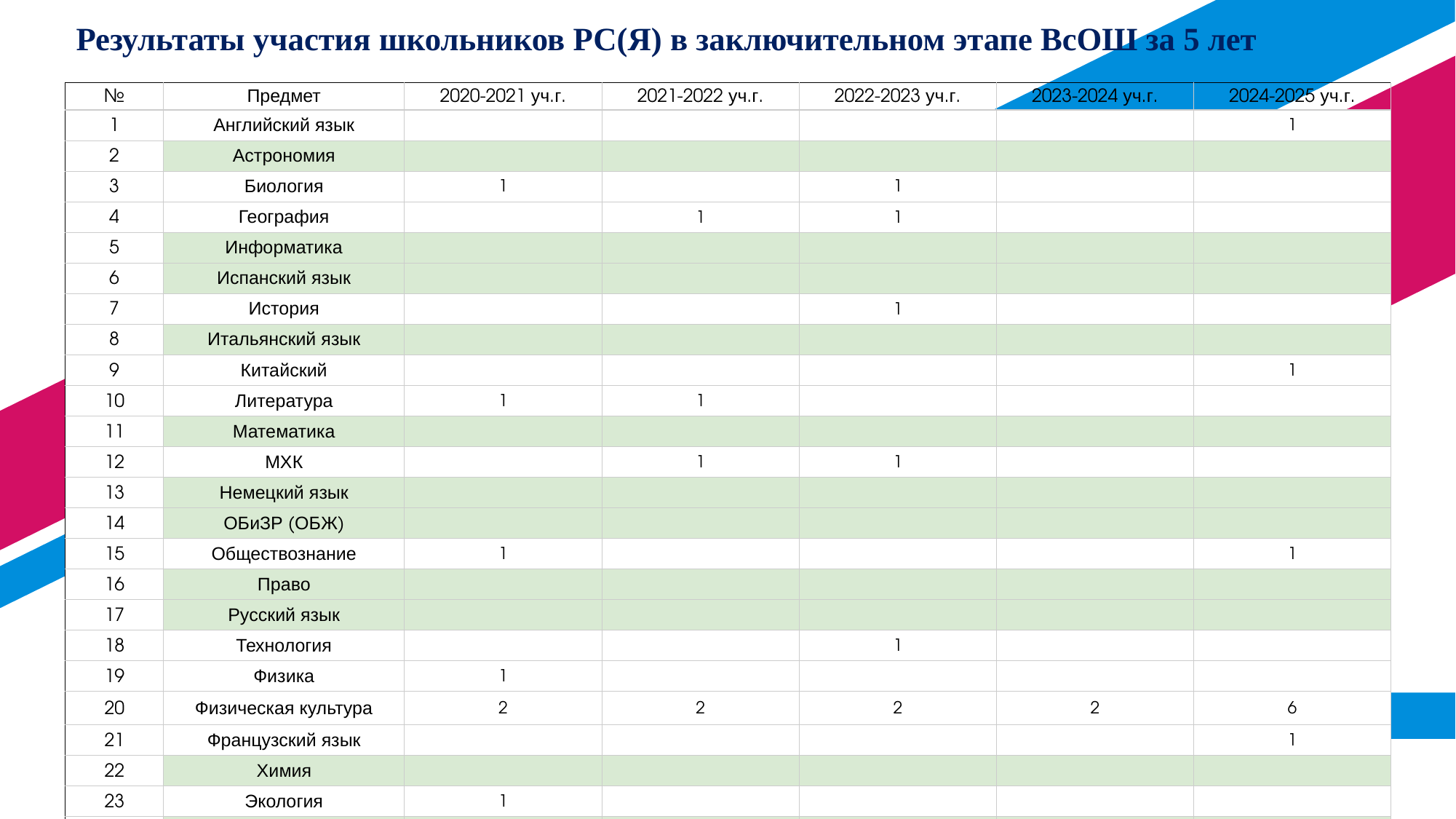

# Результаты участия школьников РС(Я) в заключительном этапе ВсОШ за 5 лет
| № | Предмет | 2020-2021 уч.г. | 2021-2022 уч.г. | 2022-2023 уч.г. | 2023-2024 уч.г. | 2024-2025 уч.г. |
| --- | --- | --- | --- | --- | --- | --- |
| 1 | Английский язык |  |  |  |  | 1 |
| 2 | Астрономия |  |  |  |  |  |
| 3 | Биология | 1 |  | 1 |  |  |
| 4 | География |  | 1 | 1 |  |  |
| 5 | Информатика |  |  |  |  |  |
| 6 | Испанский язык |  |  |  |  |  |
| 7 | История |  |  | 1 |  |  |
| 8 | Итальянский язык |  |  |  |  |  |
| 9 | Китайский |  |  |  |  | 1 |
| 10 | Литература | 1 | 1 |  |  |  |
| 11 | Математика |  |  |  |  |  |
| 12 | МХК |  | 1 | 1 |  |  |
| 13 | Немецкий язык |  |  |  |  |  |
| 14 | ОБиЗР (ОБЖ) |  |  |  |  |  |
| 15 | Обществознание | 1 |  |  |  | 1 |
| 16 | Право |  |  |  |  |  |
| 17 | Русский язык |  |  |  |  |  |
| 18 | Технология |  |  | 1 |  |  |
| 19 | Физика | 1 |  |  |  |  |
| 20 | Физическая культура | 2 | 2 | 2 | 2 | 6 |
| 21 | Французский язык |  |  |  |  | 1 |
| 22 | Химия |  |  |  |  |  |
| 23 | Экология | 1 |  |  |  |  |
| 24 | Экономика |  |  |  |  |  |
| Количество дипломов ЗЭ за 5 лет |  | 7 | 5 | 7 | 2 | 10 |